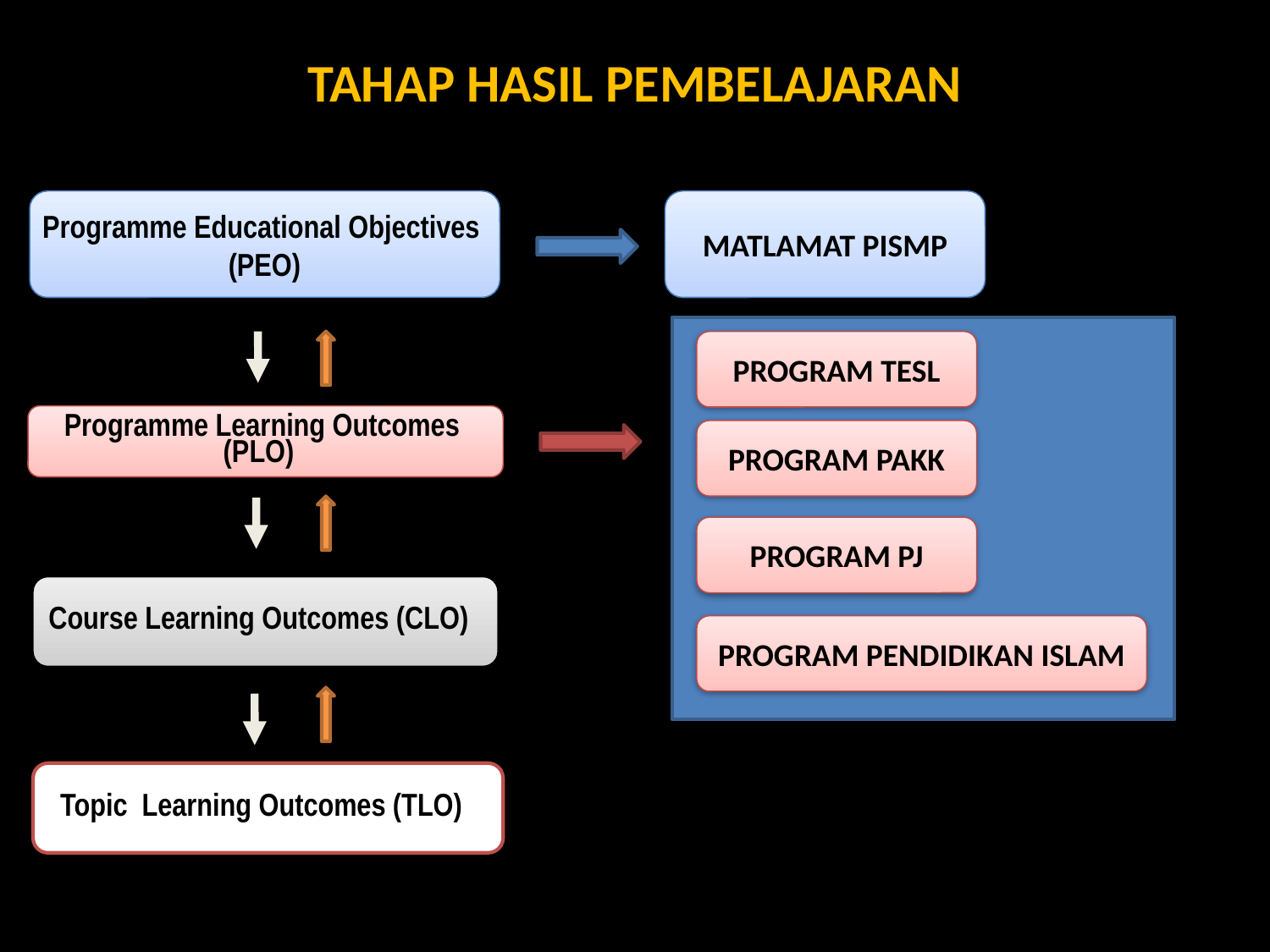

TAHAP HASIL PEMBELAJARAN
Programme Educational Objectives
(PEO)
MATLAMAT PISMP

PROGRAM TESL
PROGRAM PAKK
PROGRAM PJ
PROGRAM PENDIDIKAN ISLAM

Programme Learning Outcomes
(PLO)

Course Learning Outcomes (CLO)

Topic  Learning Outcomes (TLO)